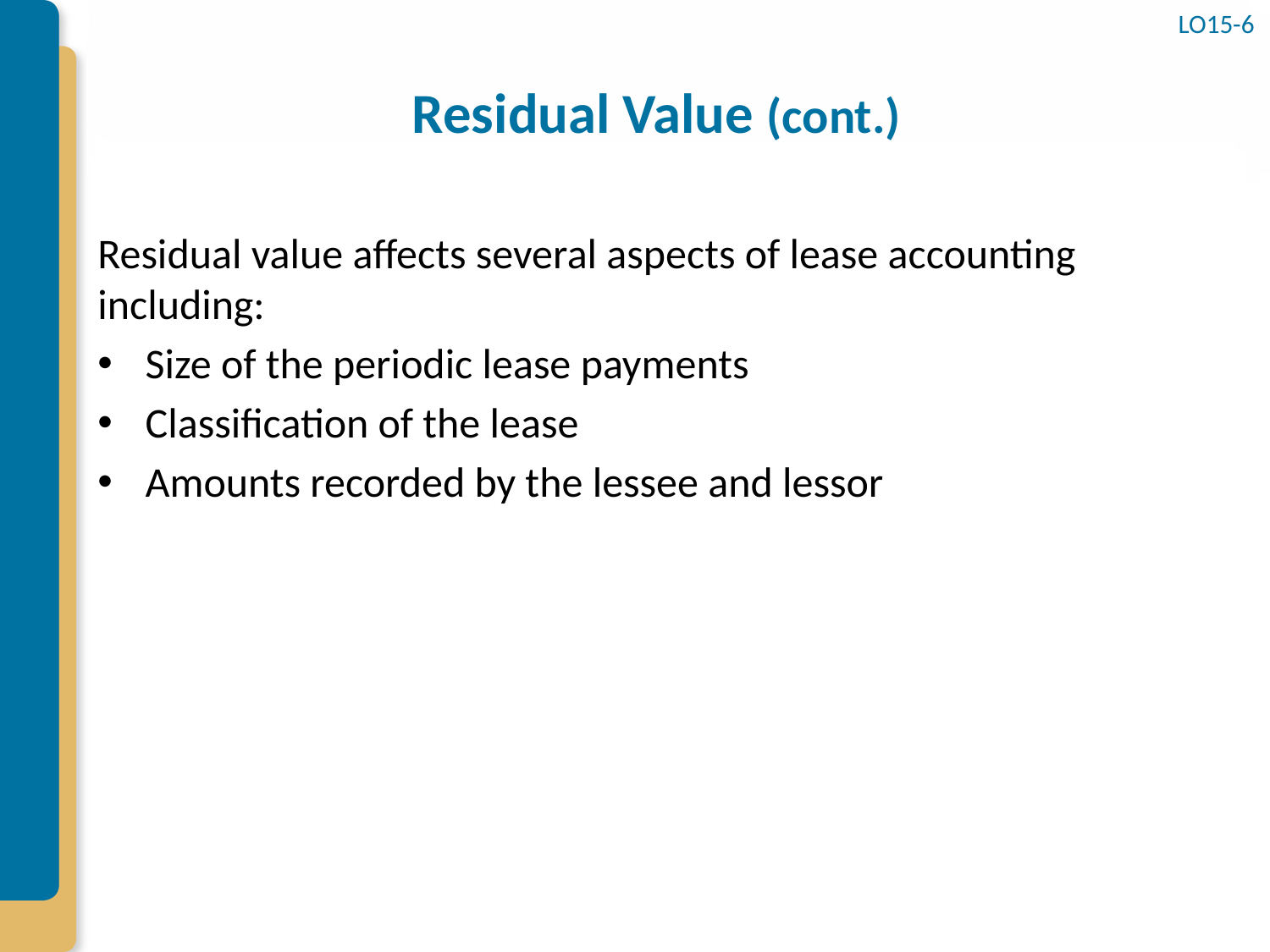

LO15-6
# Residual Value (cont.)
Residual value affects several aspects of lease accounting including:
Size of the periodic lease payments
Classification of the lease
Amounts recorded by the lessee and lessor